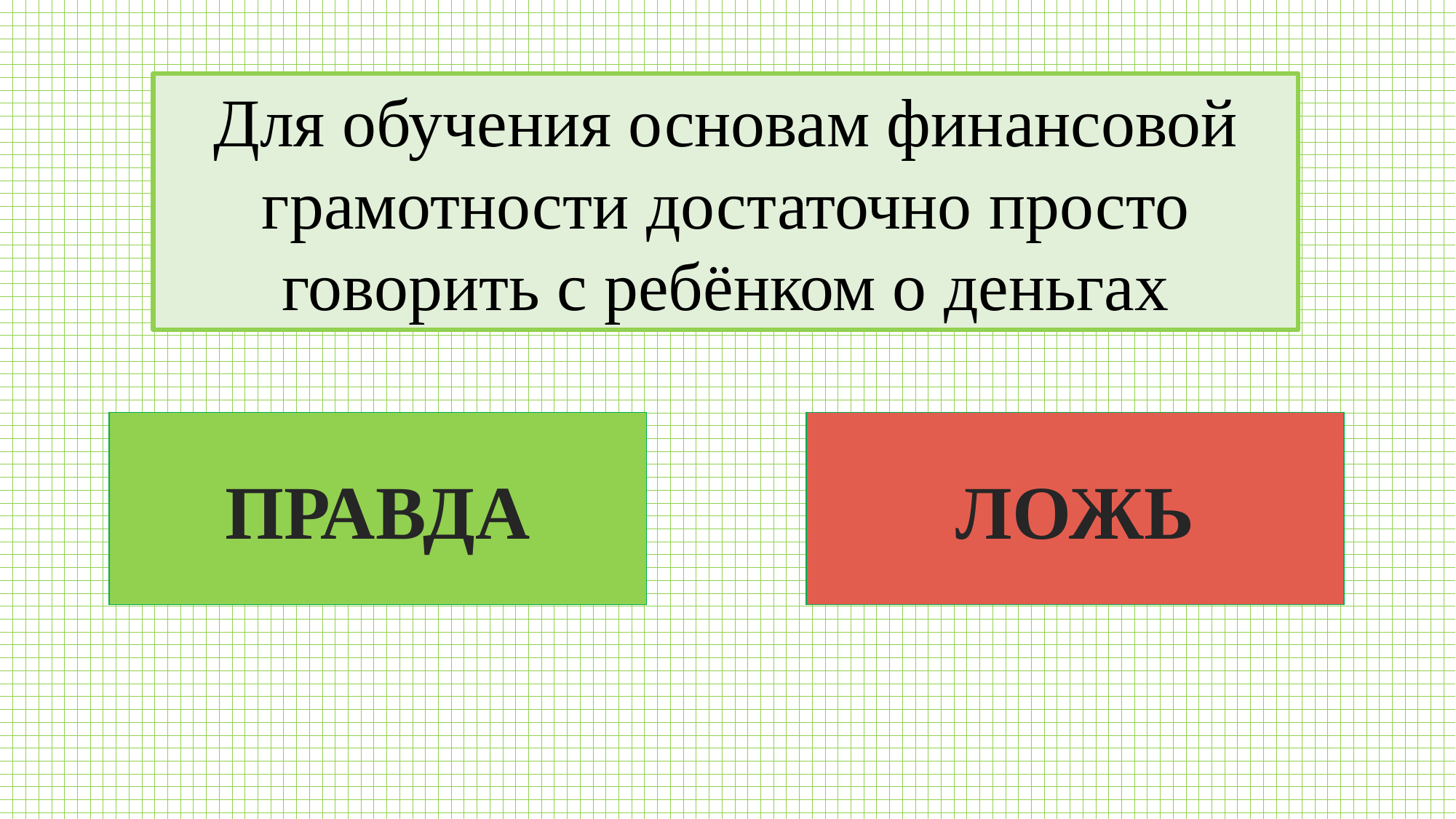

Для обучения основам финансовой грамотности достаточно просто говорить с ребёнком о деньгах
ПРАВДА
ЛОЖЬ